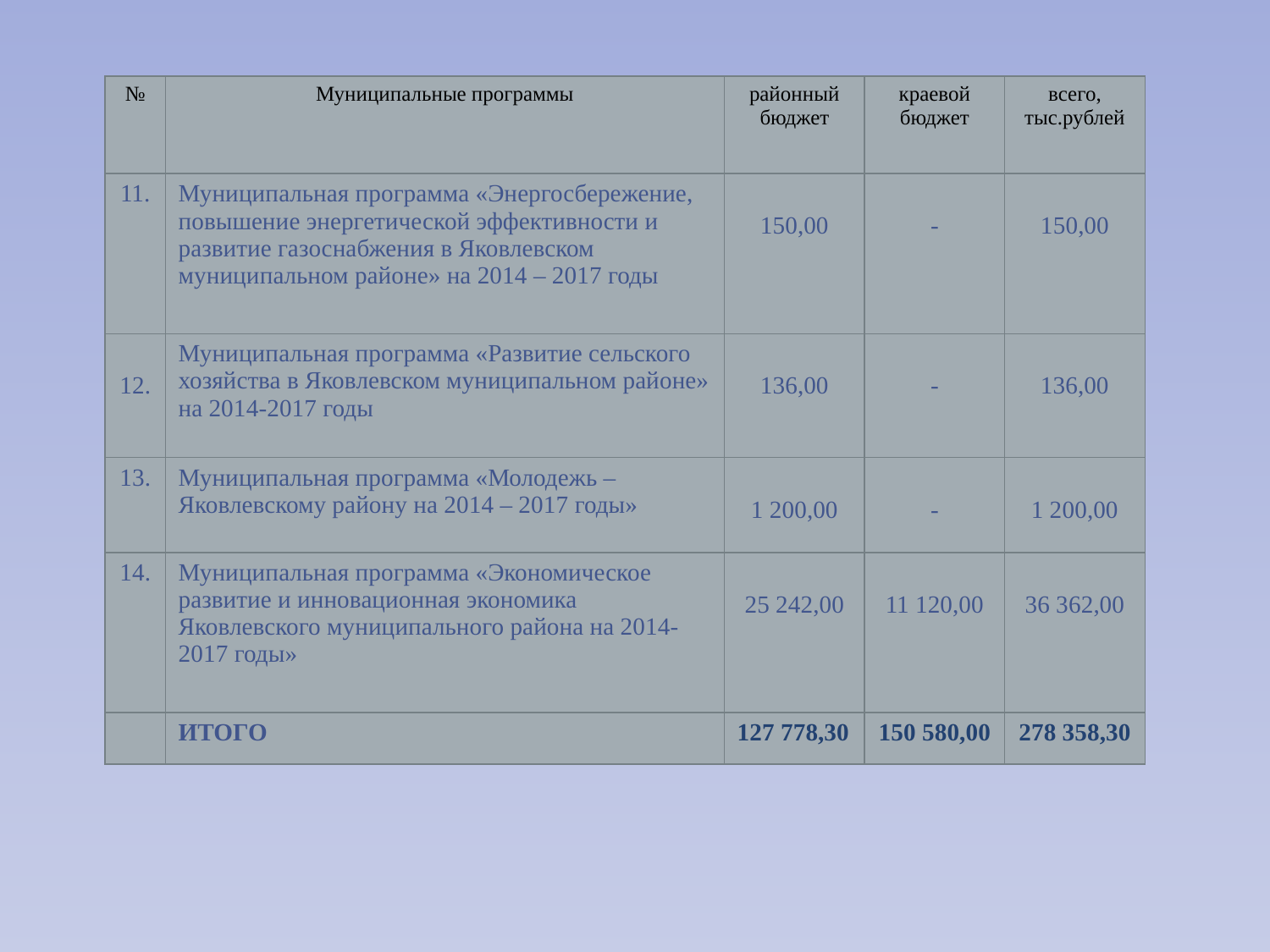

#

| № | Муниципальные программы | районный бюджет | краевой бюджет | всего, тыс.рублей |
| --- | --- | --- | --- | --- |
| 11. | Муниципальная программа «Энергосбережение, повышение энергетической эффективности и развитие газоснабжения в Яковлевском муниципальном районе» на 2014 – 2017 годы | 150,00 | - | 150,00 |
| 12. | Муниципальная программа «Развитие сельского хозяйства в Яковлевском муниципальном районе» на 2014-2017 годы | 136,00 | - | 136,00 |
| 13. | Муниципальная программа «Молодежь – Яковлевскому району на 2014 – 2017 годы» | 1 200,00 | - | 1 200,00 |
| 14. | Муниципальная программа «Экономическое развитие и инновационная экономика Яковлевского муниципального района на 2014-2017 годы» | 25 242,00 | 11 120,00 | 36 362,00 |
|  | ИТОГО | 127 778,30 | 150 580,00 | 278 358,30 |